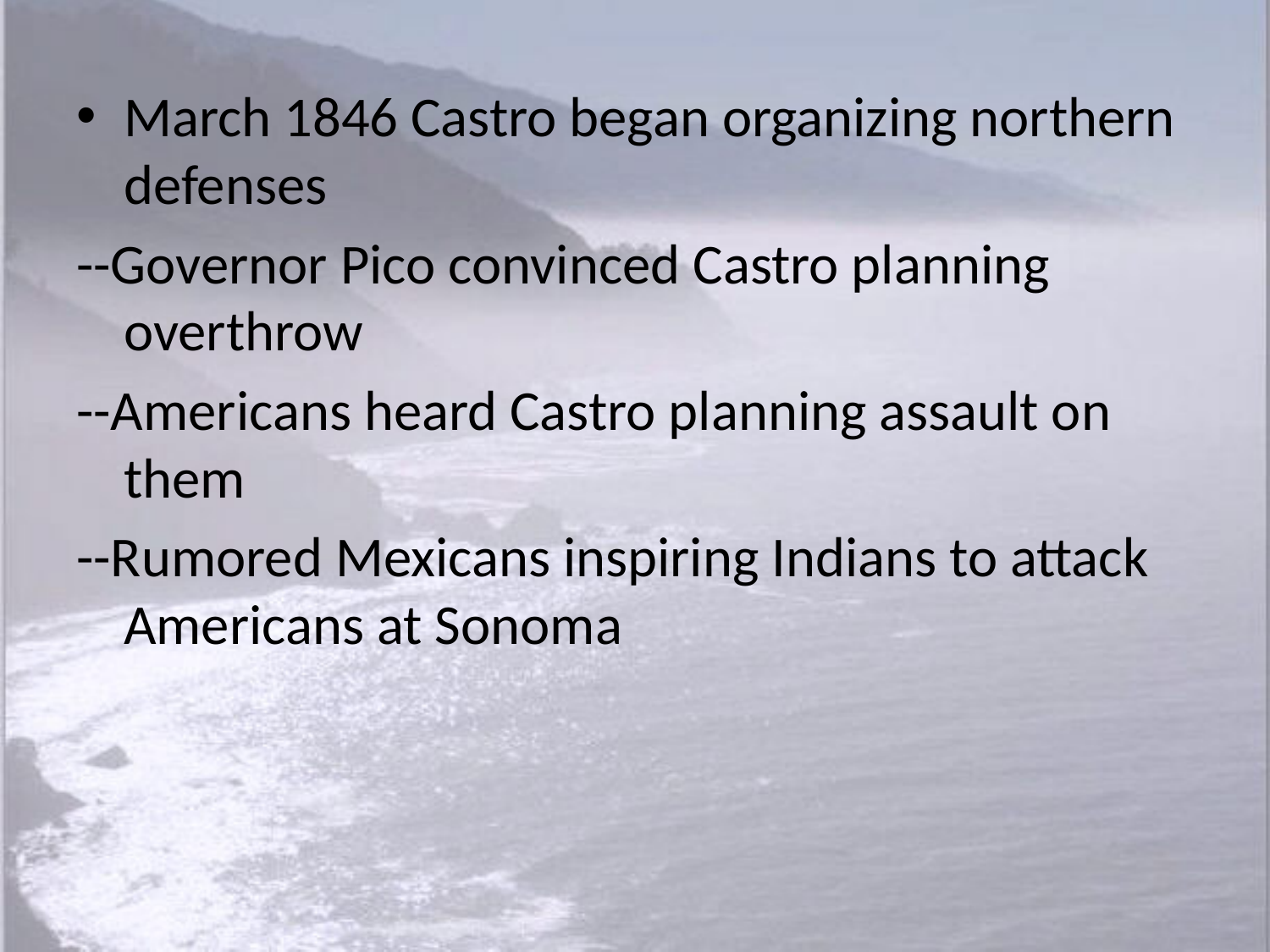

March 1846 Castro began organizing northern defenses
--Governor Pico convinced Castro planning overthrow
--Americans heard Castro planning assault on them
--Rumored Mexicans inspiring Indians to attack Americans at Sonoma